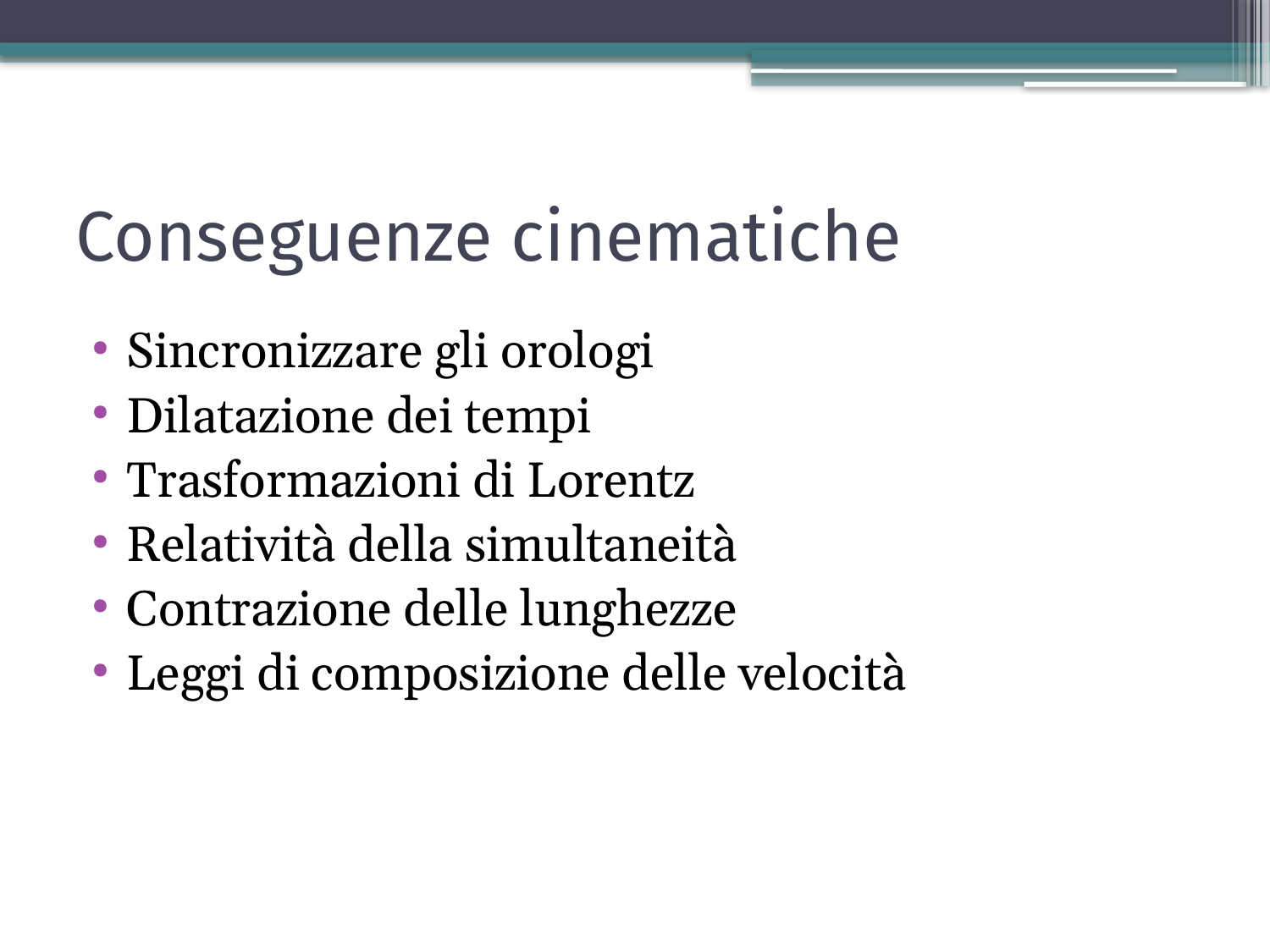

# Conseguenze cinematiche
Sincronizzare gli orologi
Dilatazione dei tempi
Trasformazioni di Lorentz
Relatività della simultaneità
Contrazione delle lunghezze
Leggi di composizione delle velocità